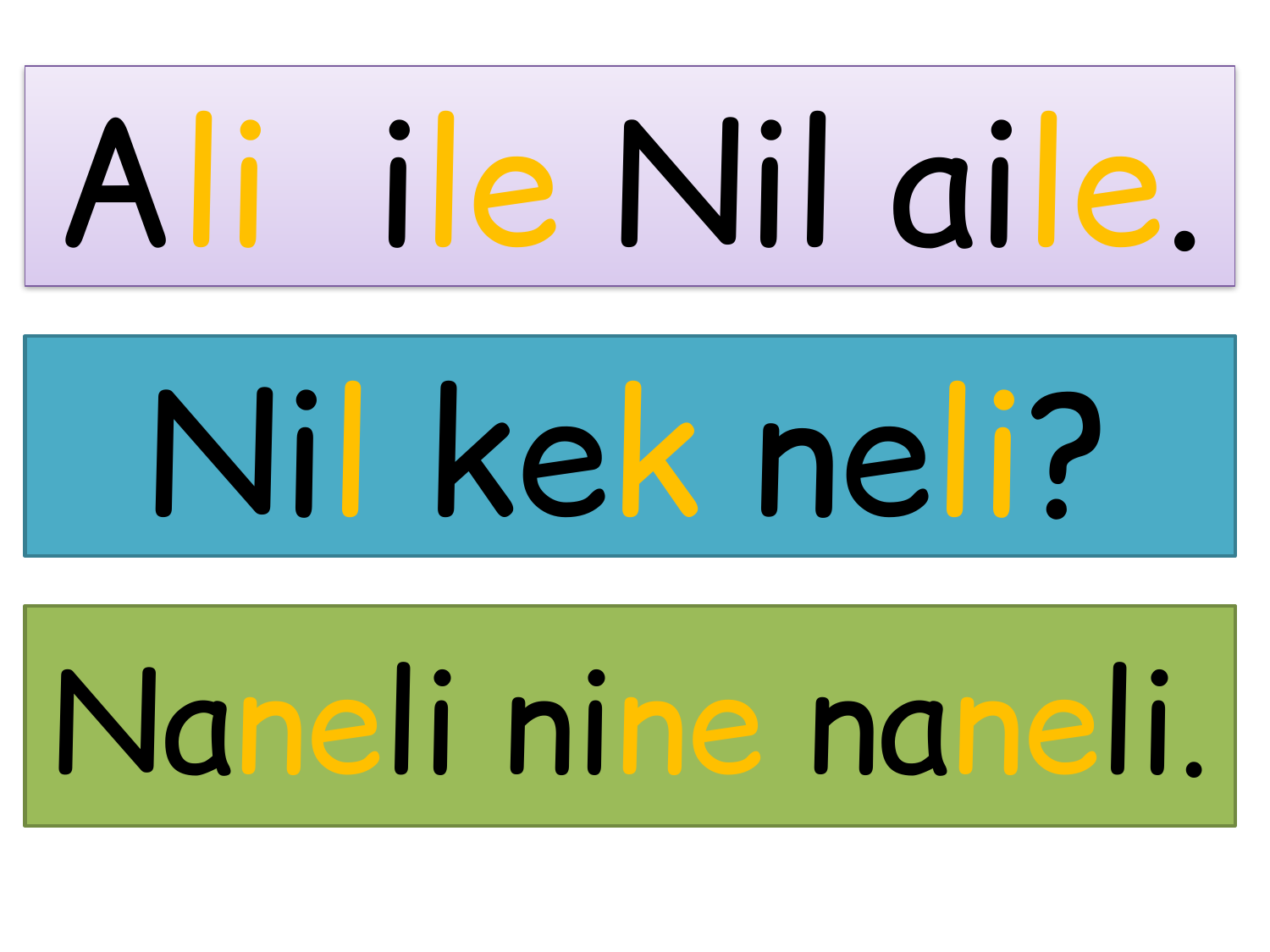

Ali  ile Nil aile.
Nil kek neli?
Naneli nine naneli.